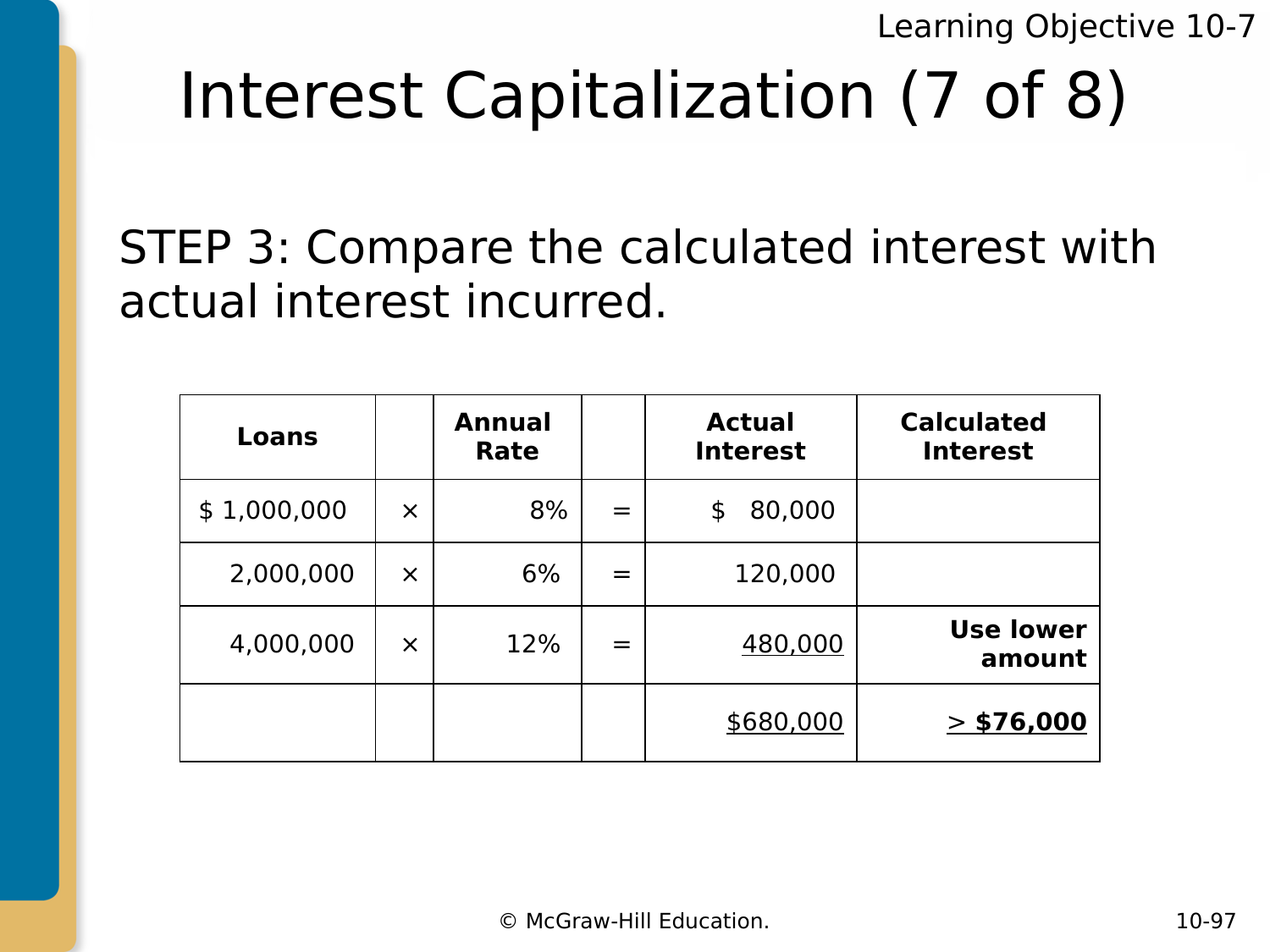

Learning Objective 10-7
# Interest Capitalization (7 of 8)
STEP 3: Compare the calculated interest with actual interest incurred.
| Loans |  | Annual Rate |  | Actual Interest | Calculated Interest |
| --- | --- | --- | --- | --- | --- |
| $ 1,000,000 | × | 8% | = | $ 80,000 |  |
| 2,000,000 | × | 6% | = | 120,000 |  |
| 4,000,000 | × | 12% | = | 480,000 | Use lower amount |
|  |  |  |  | $680,000 | > $76,000 |